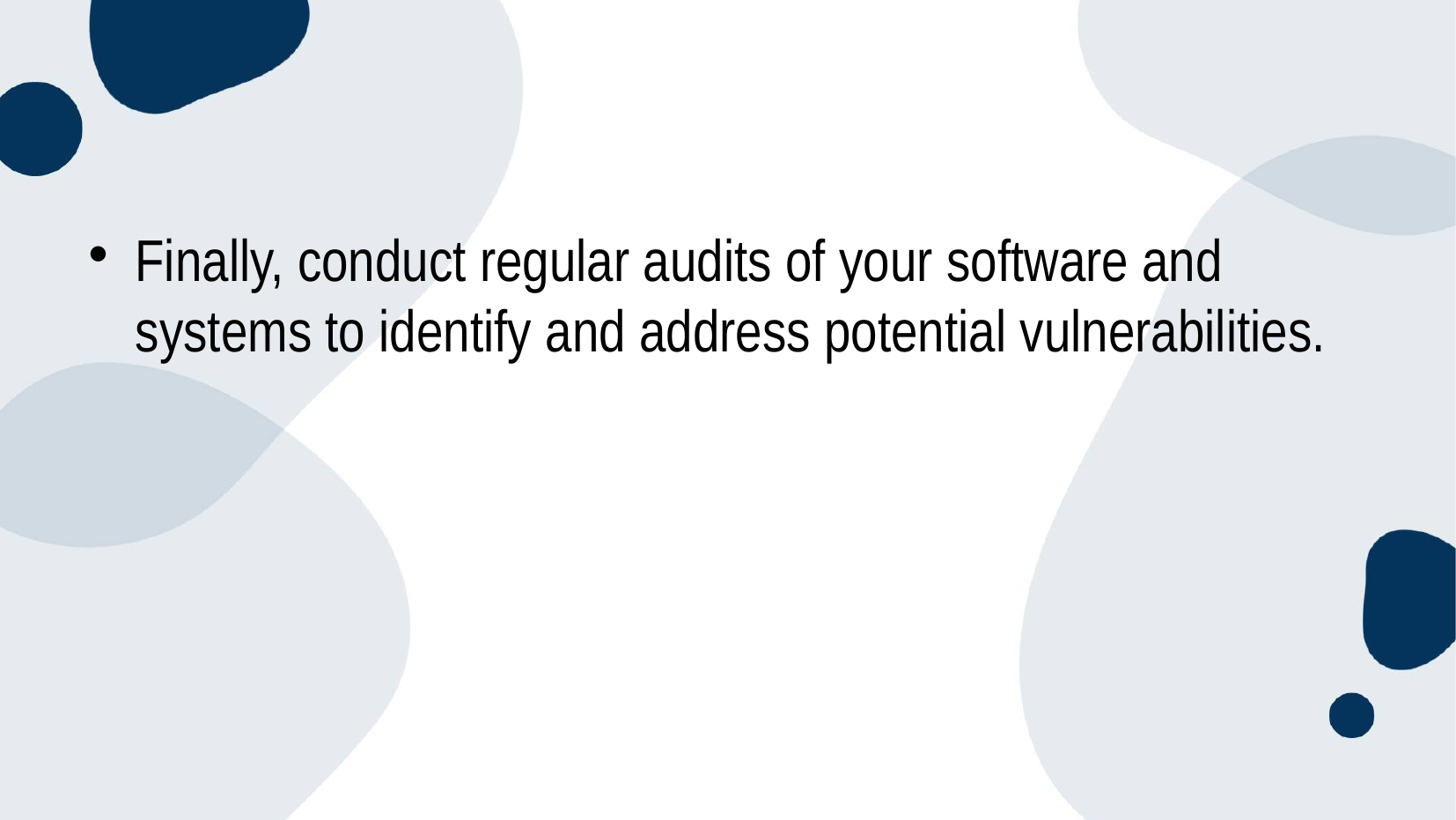

#
Finally, conduct regular audits of your software and systems to identify and address potential vulnerabilities.